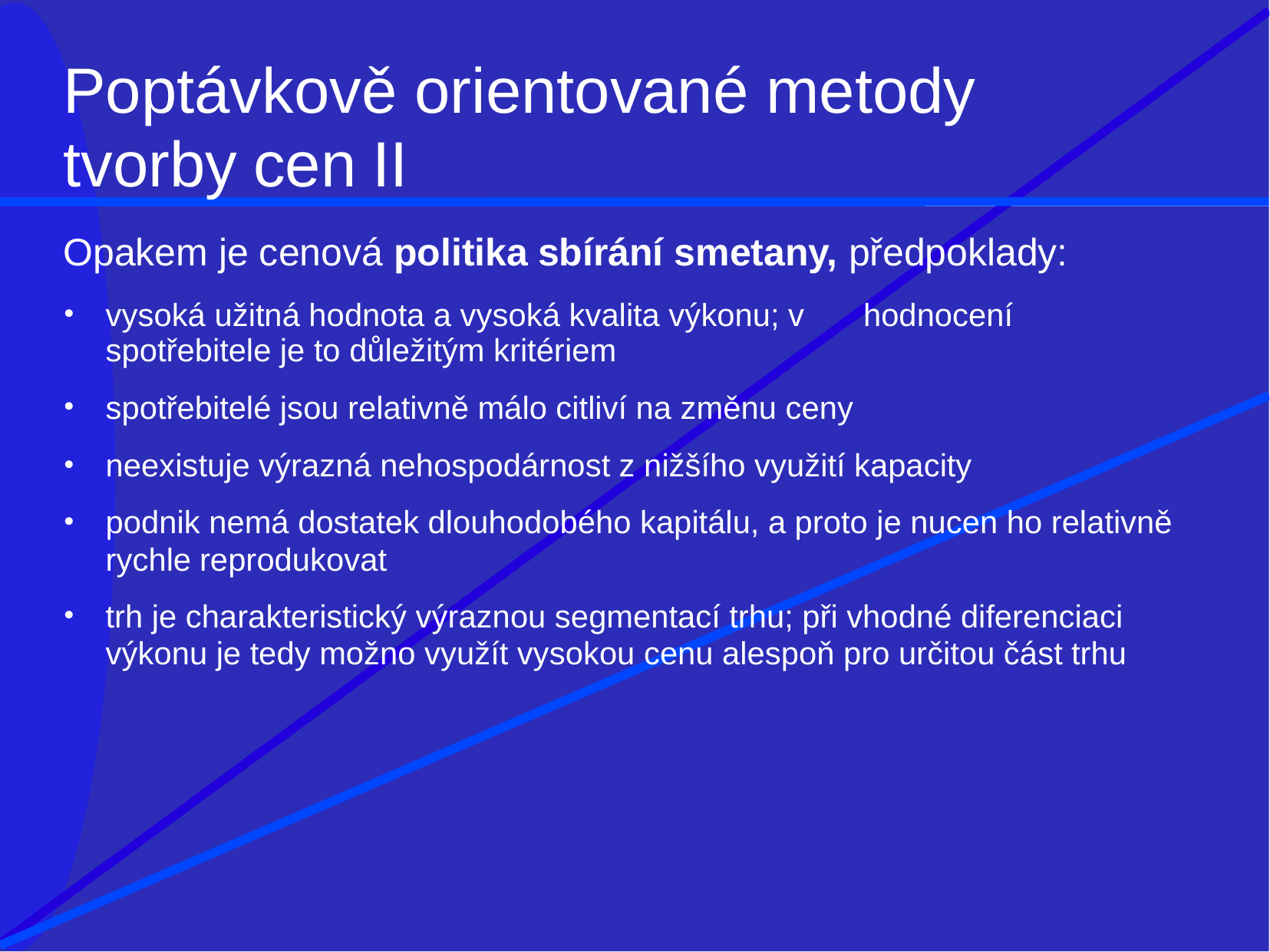

# Poptávkově orientované metody
tvorby cen II
Opakem je cenová politika sbírání smetany, předpoklady:
vysoká užitná hodnota a vysoká kvalita výkonu; v	hodnocení spotřebitele je to důležitým kritériem
spotřebitelé jsou relativně málo citliví na změnu ceny
neexistuje výrazná nehospodárnost z nižšího využití kapacity
podnik nemá dostatek dlouhodobého kapitálu, a proto je nucen ho relativně
rychle reprodukovat
trh je charakteristický výraznou segmentací trhu; při vhodné diferenciaci
výkonu je tedy možno využít vysokou cenu alespoň pro určitou část trhu